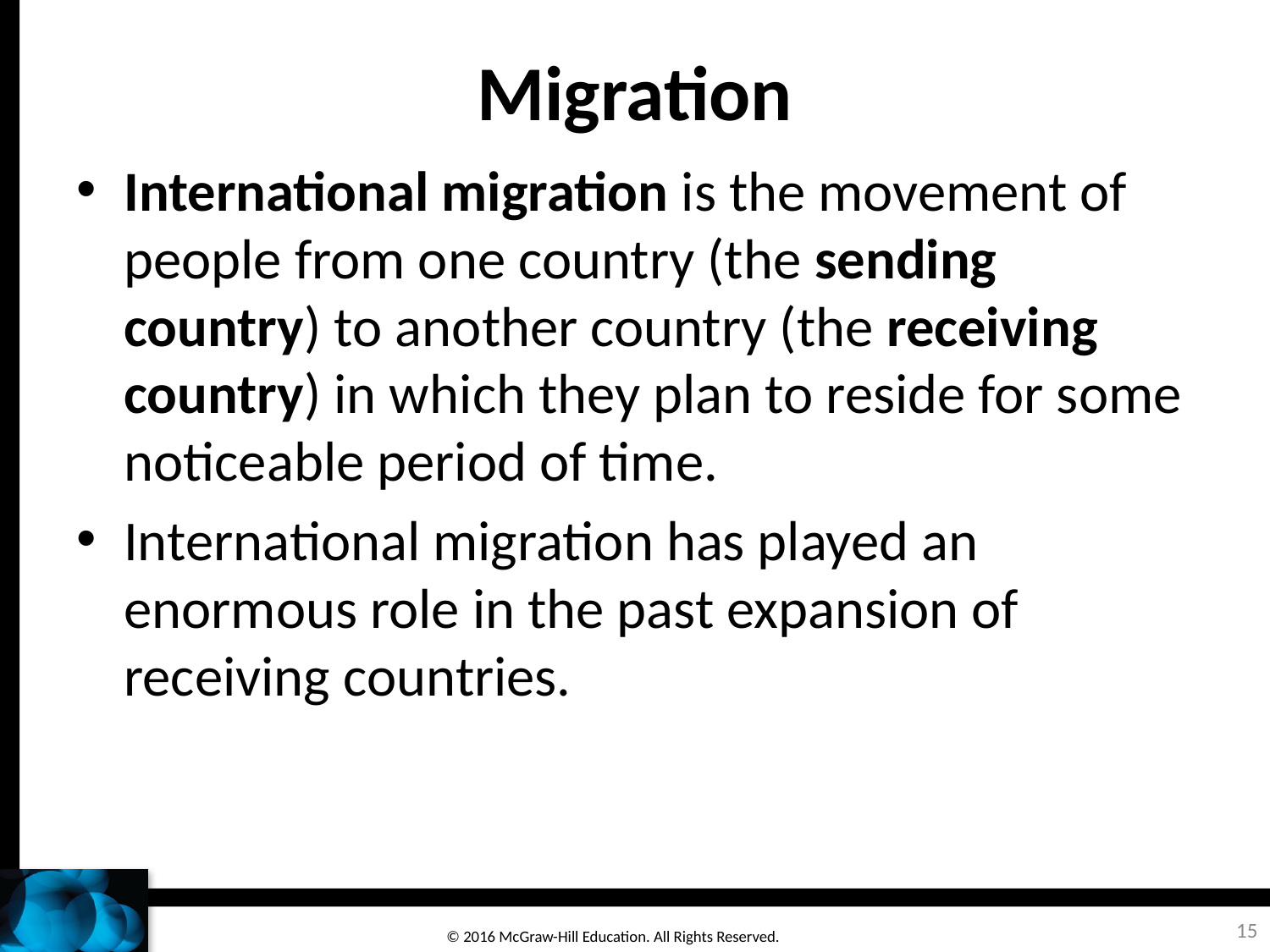

# Migration
International migration is the movement of people from one country (the sending country) to another country (the receiving country) in which they plan to reside for some noticeable period of time.
International migration has played an enormous role in the past expansion of receiving countries.
15
© 2016 McGraw-Hill Education. All Rights Reserved.